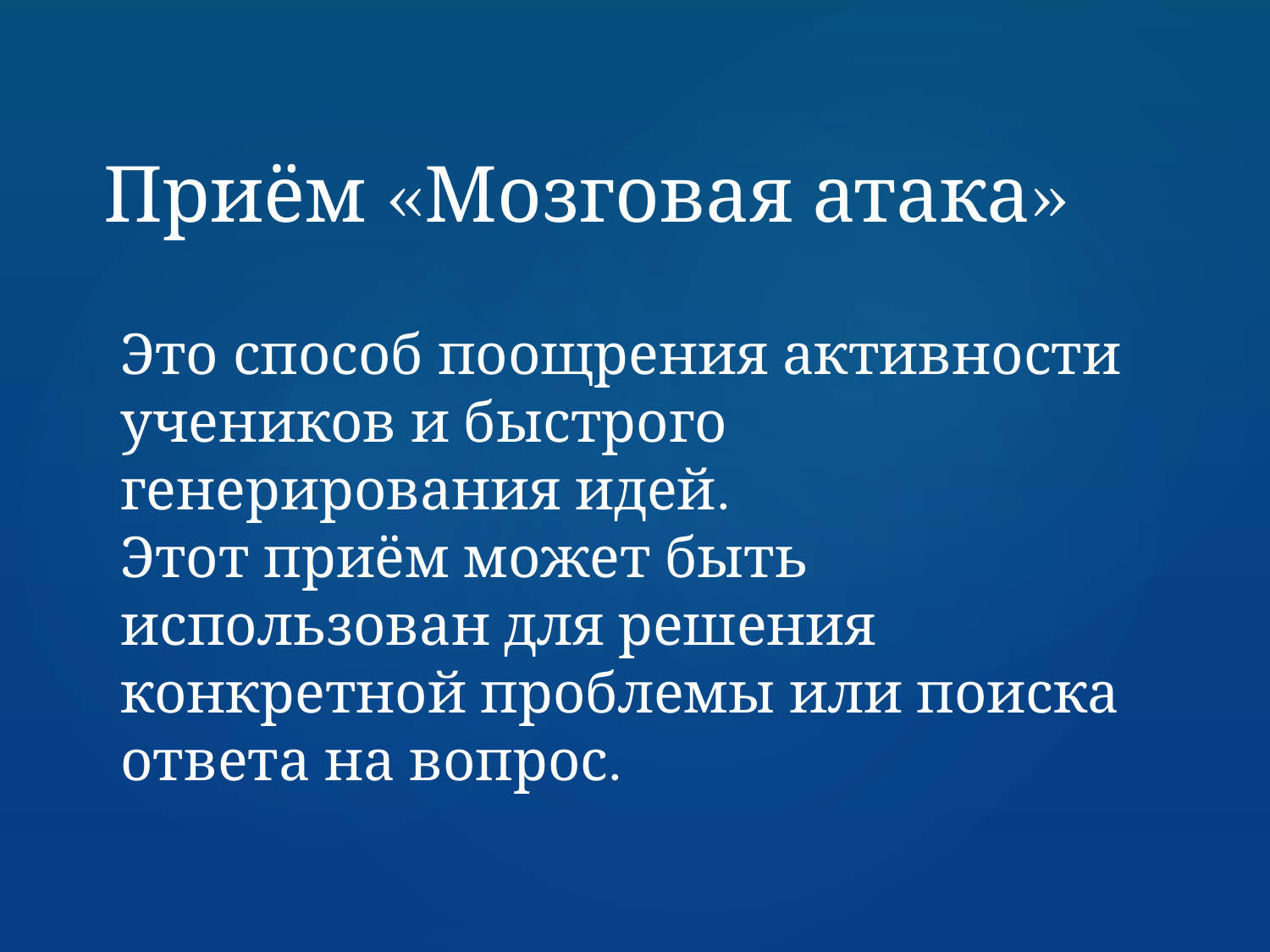

Приём «Мозговая атака»
# Это способ поощрения активности учеников и быстрого генерирования идей. Этот приём может быть использован для решения конкретной проблемы или поиска ответа на вопрос.